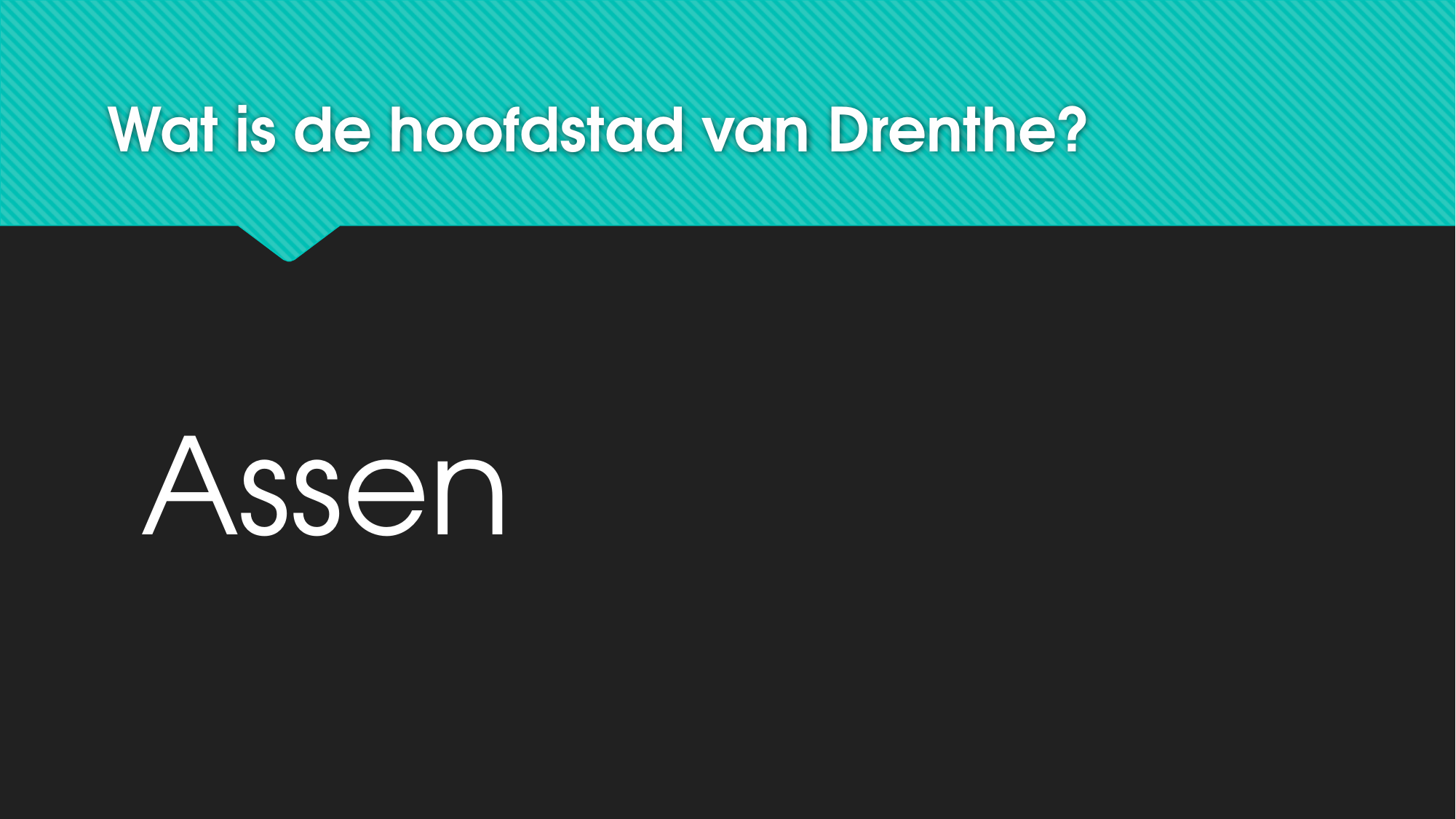

# Wat is de hoofdstad van Drenthe?

Assen